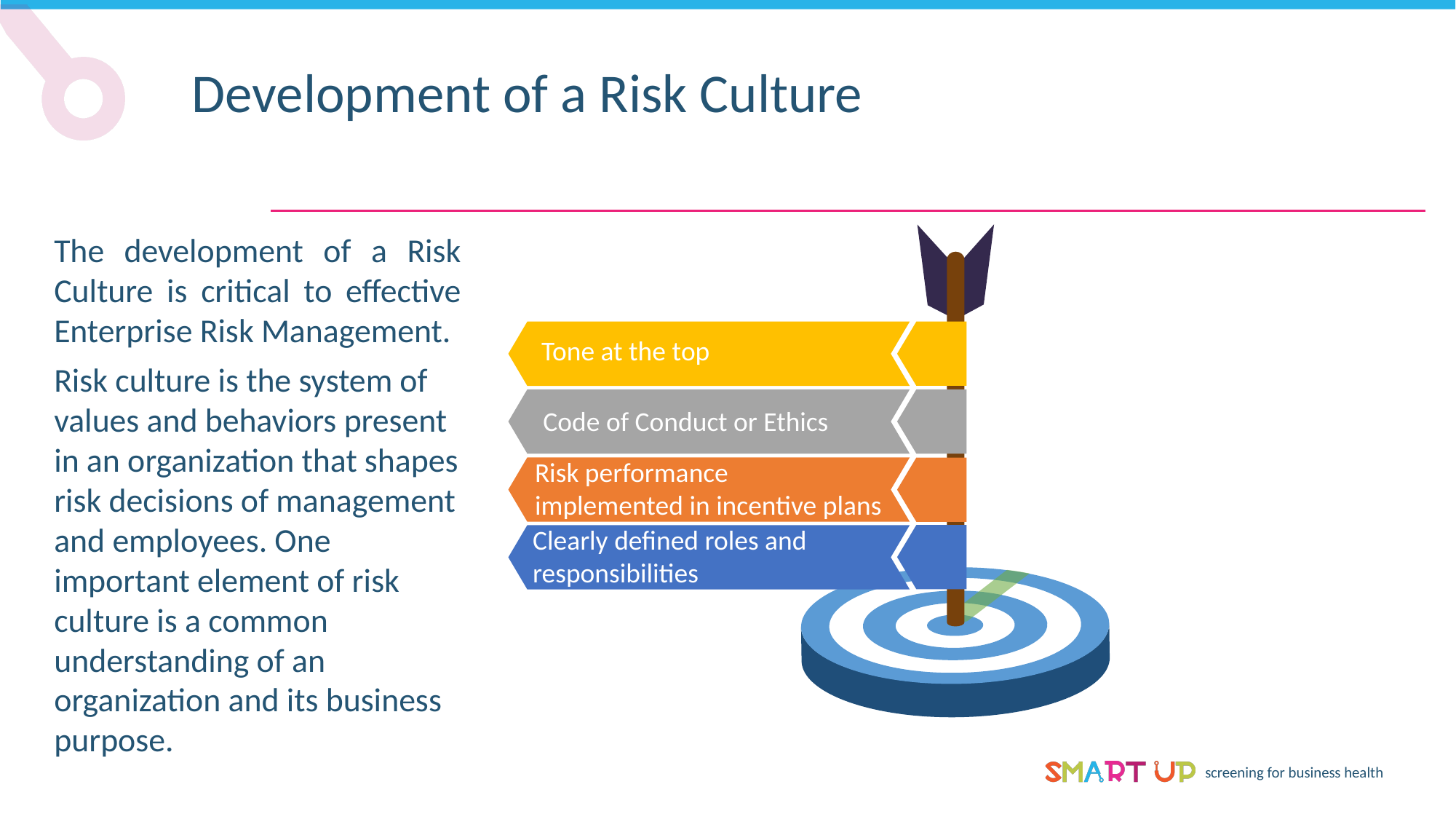

Development of a Risk Culture
The development of a Risk Culture is critical to effective Enterprise Risk Management.
Risk culture is the system of values and behaviors present in an organization that shapes risk decisions of management and employees. One important element of risk culture is a common understanding of an organization and its business purpose.

Tone at the top

Code of Conduct or Ethics
Risk performance  implemented in incentive plans

Clearly defined roles and responsibilities